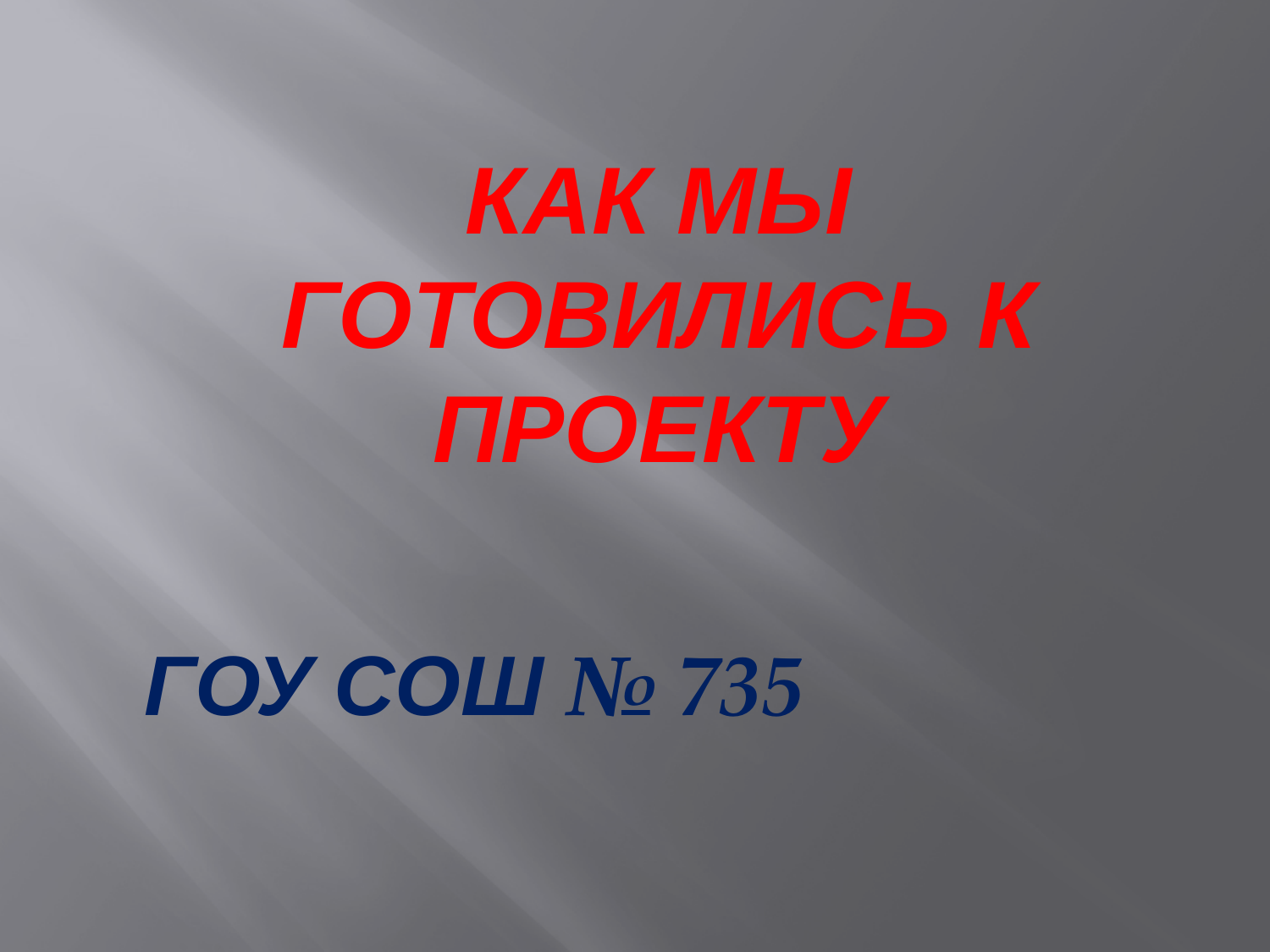

# Как мы готовились к проекту
ГОУ СОШ № 735